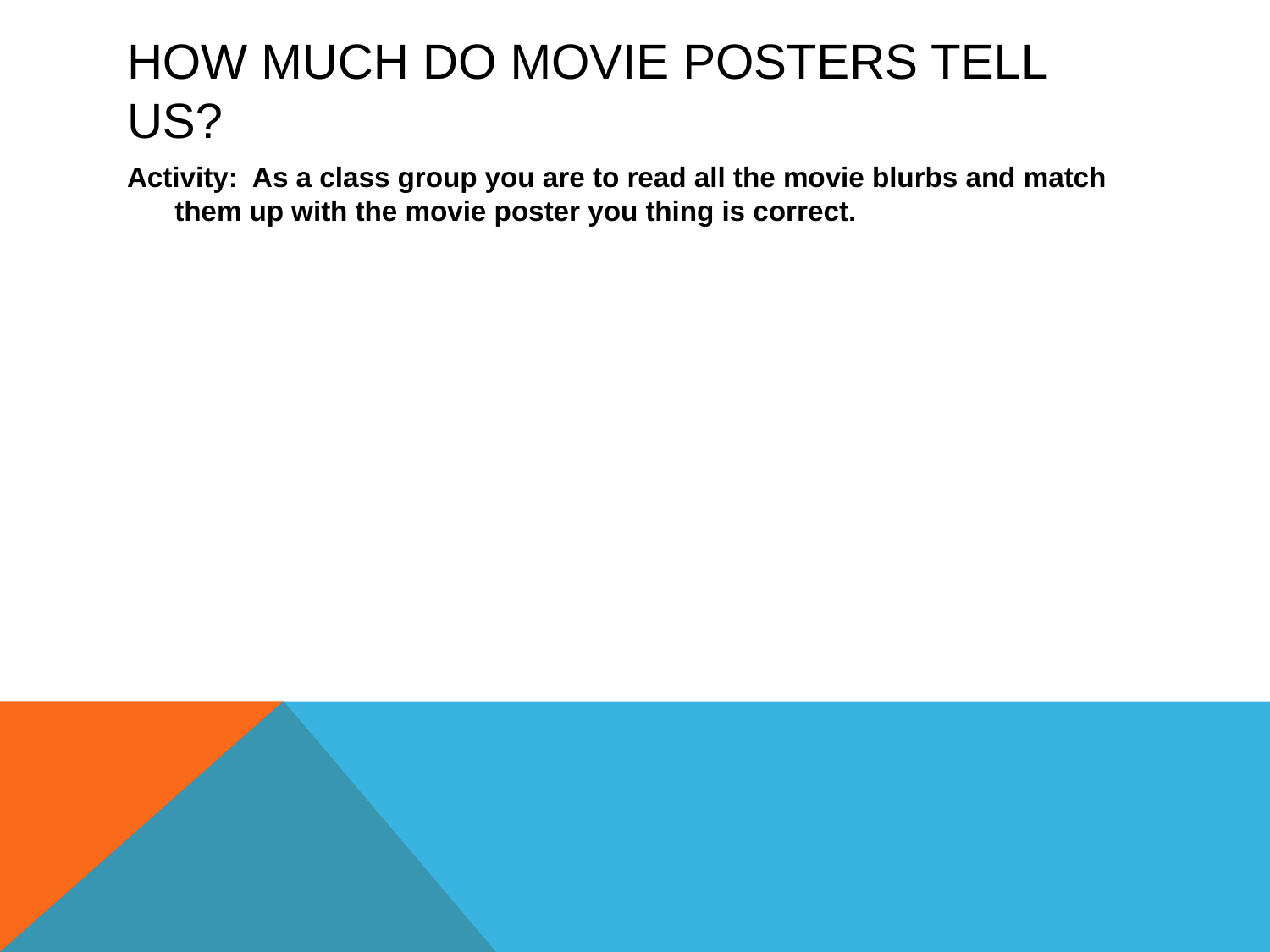

# How Much do Movie Posters tell us?
Activity:  As a class group you are to read all the movie blurbs and match them up with the movie poster you thing is correct.